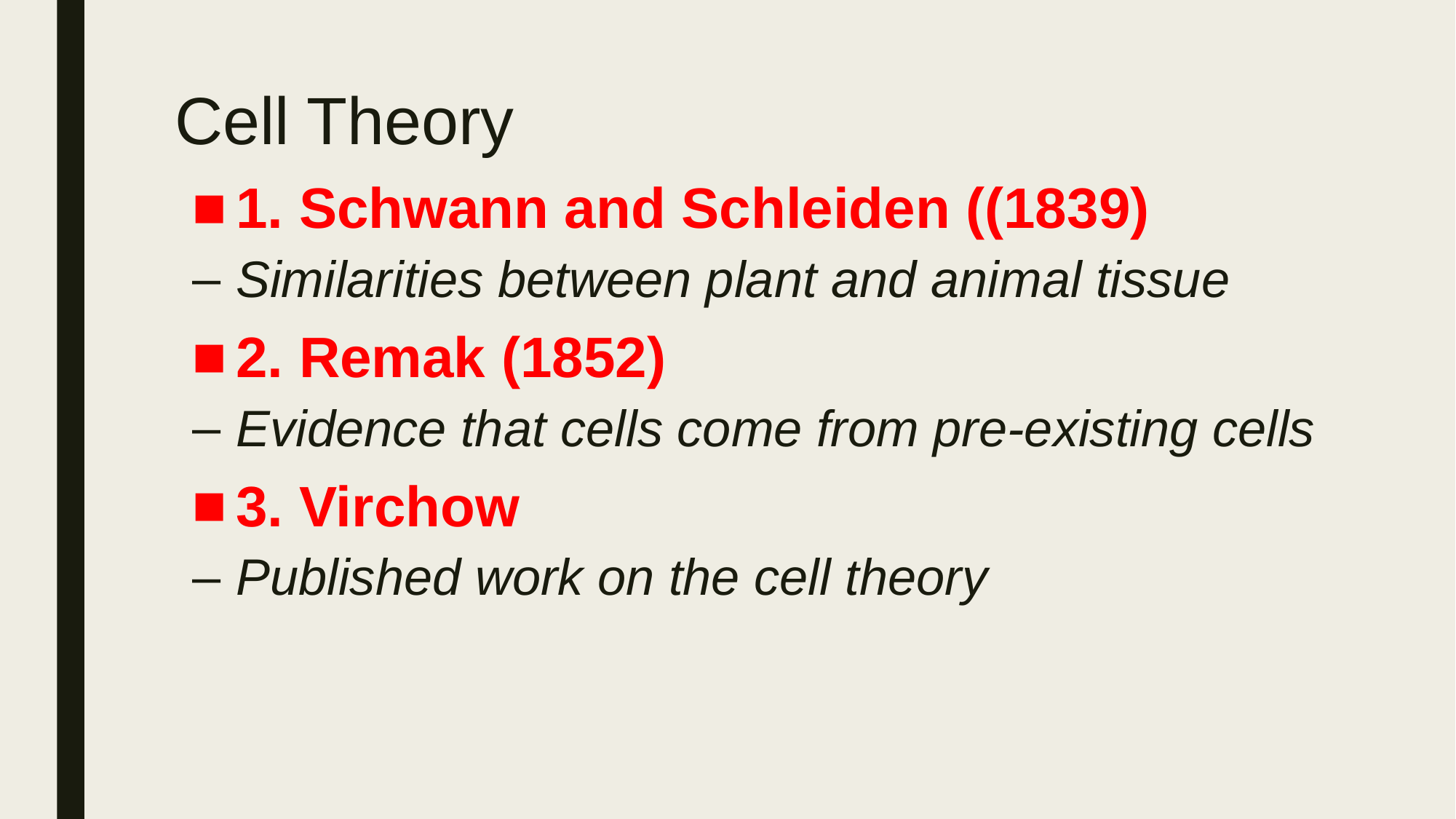

# Cell Theory
1. Schwann and Schleiden ((1839)
Similarities between plant and animal tissue
2. Remak (1852)
Evidence that cells come from pre-existing cells
3. Virchow
Published work on the cell theory